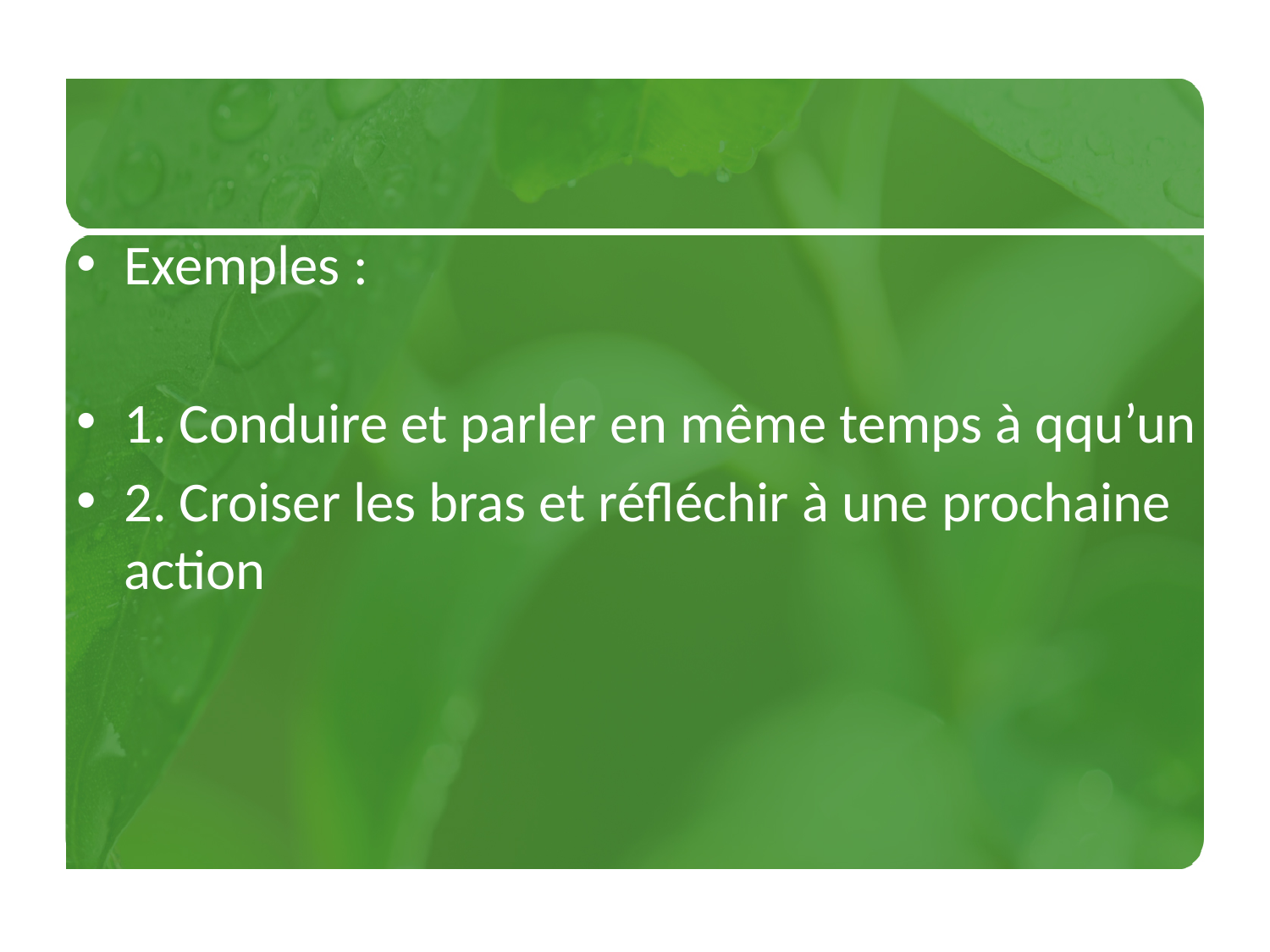

Exemples :

1. Conduire et parler en même temps à qqu’un
2. Croiser les bras et réfléchir à une prochaine action